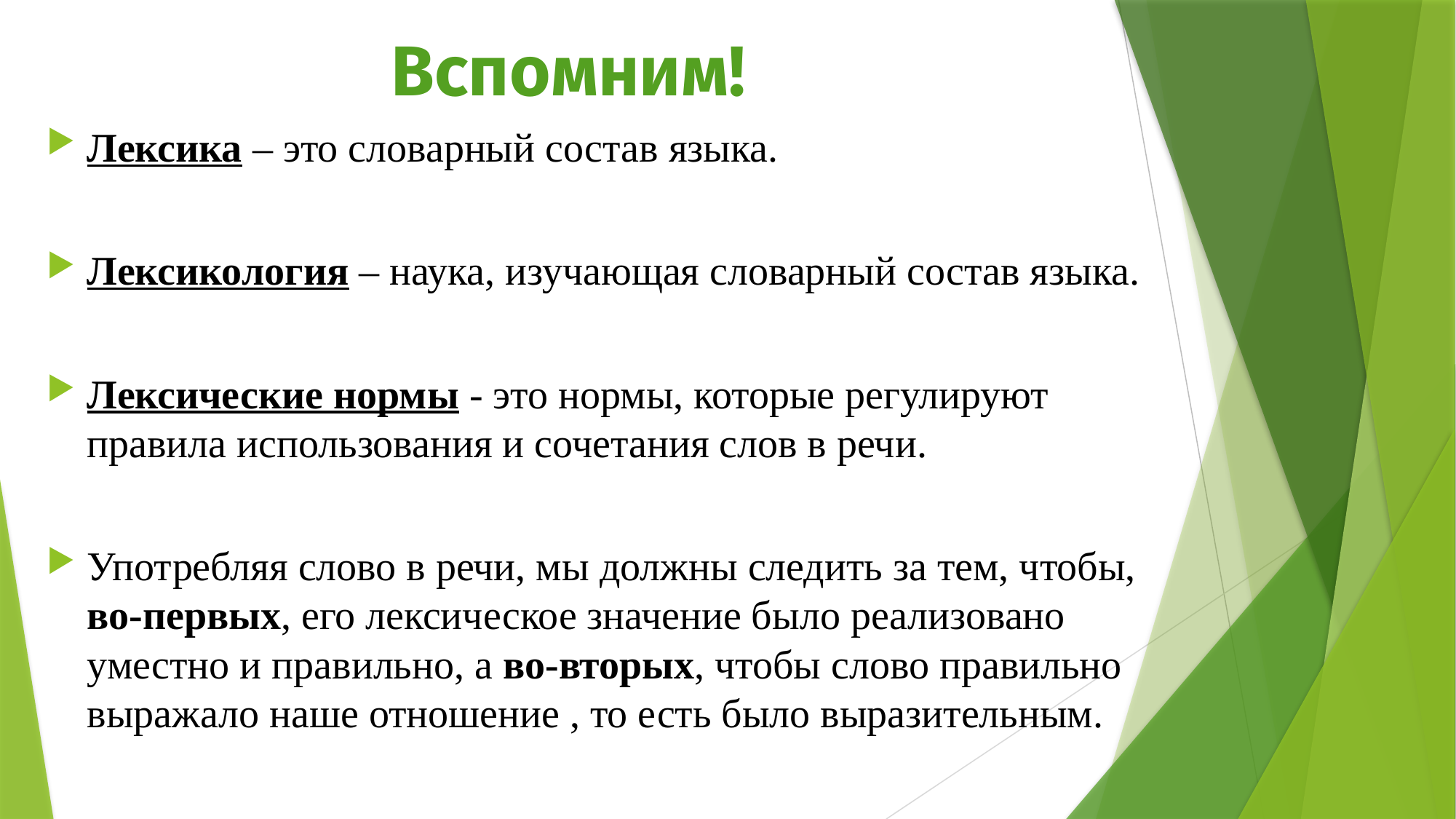

# Вспомним!
Лексика – это словарный состав языка.

Лексикология – наука, изучающая словарный состав языка.

Лексические нормы - это нормы, которые регулируют правила использования и сочетания слов в речи.

Употребляя слово в речи, мы должны следить за тем, чтобы, во-первых, его лексическое значение было реализовано уместно и правильно, а во-вторых, чтобы слово правильно выражало наше отношение , то есть было выразительным.